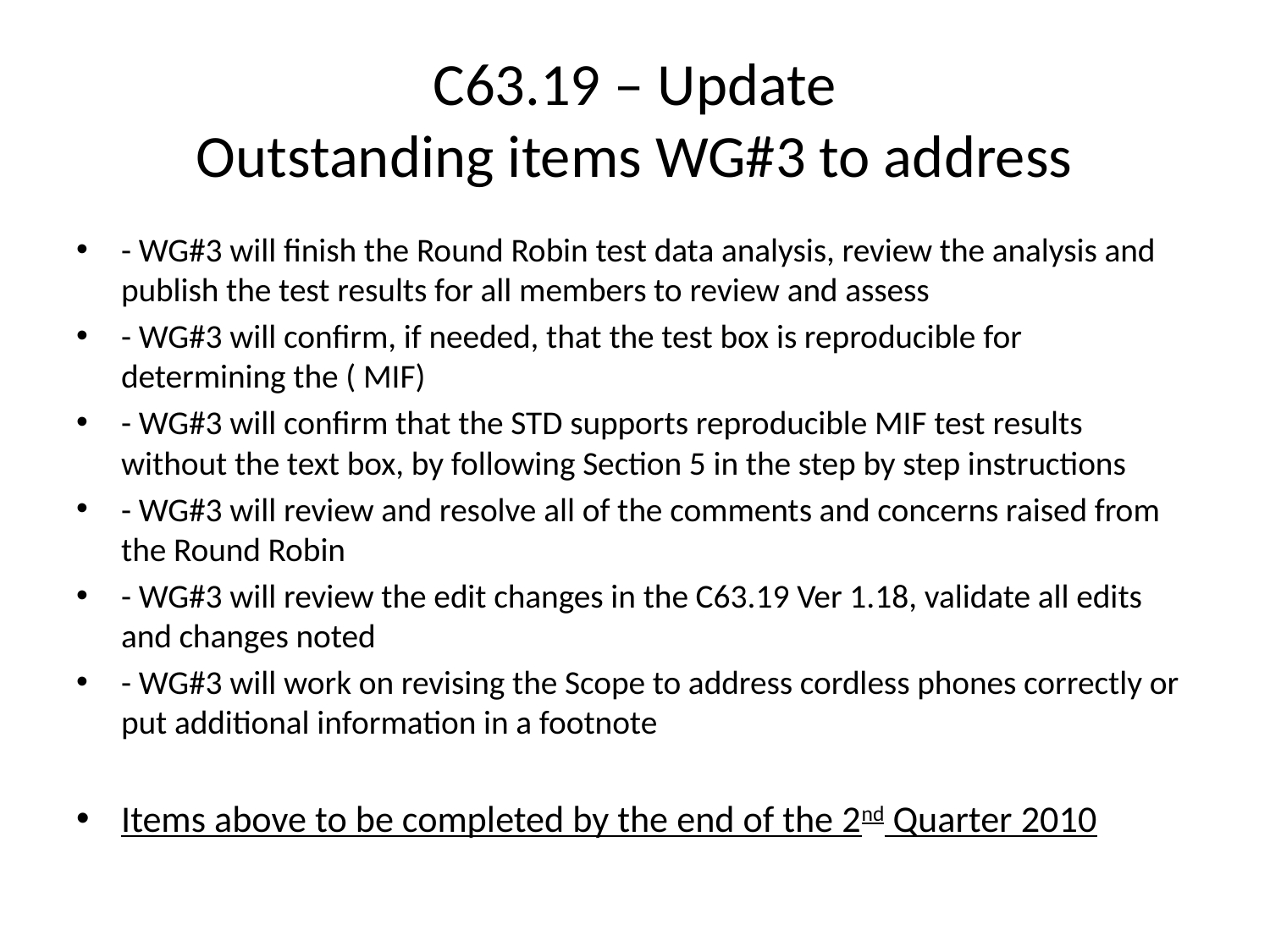

# C63.19 – Update Outstanding items WG#3 to address
- WG#3 will finish the Round Robin test data analysis, review the analysis and publish the test results for all members to review and assess
- WG#3 will confirm, if needed, that the test box is reproducible for determining the ( MIF)
- WG#3 will confirm that the STD supports reproducible MIF test results without the text box, by following Section 5 in the step by step instructions
- WG#3 will review and resolve all of the comments and concerns raised from the Round Robin
- WG#3 will review the edit changes in the C63.19 Ver 1.18, validate all edits and changes noted
- WG#3 will work on revising the Scope to address cordless phones correctly or put additional information in a footnote

Items above to be completed by the end of the 2nd Quarter 2010